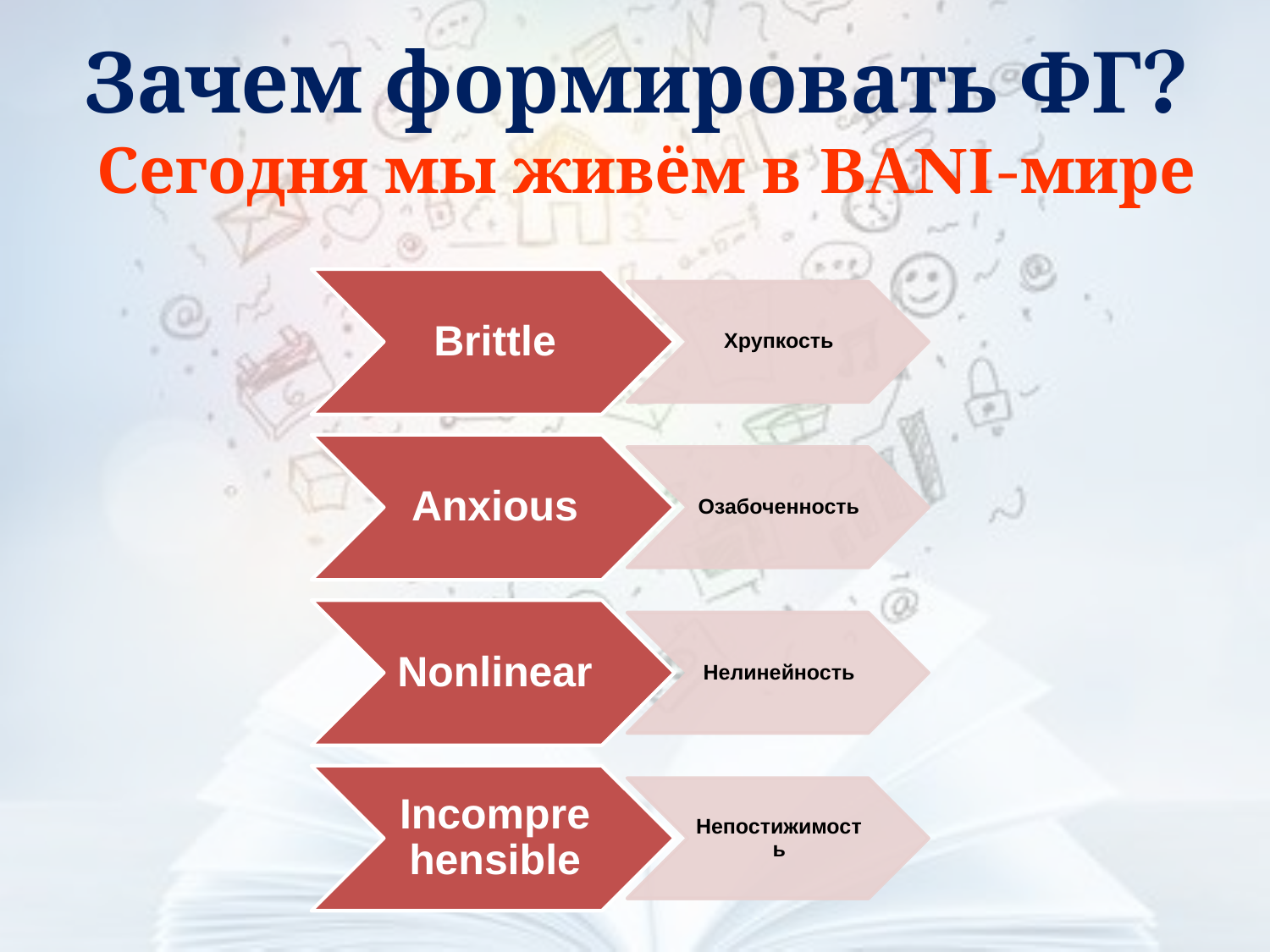

# Зачем формировать ФГ?
Сегодня мы живём в BANI-мире
Brittle
Хрупкость
Anxious
Озабоченность
Nonlinear
Нелинейность
Incomprehensible
Непостижимость